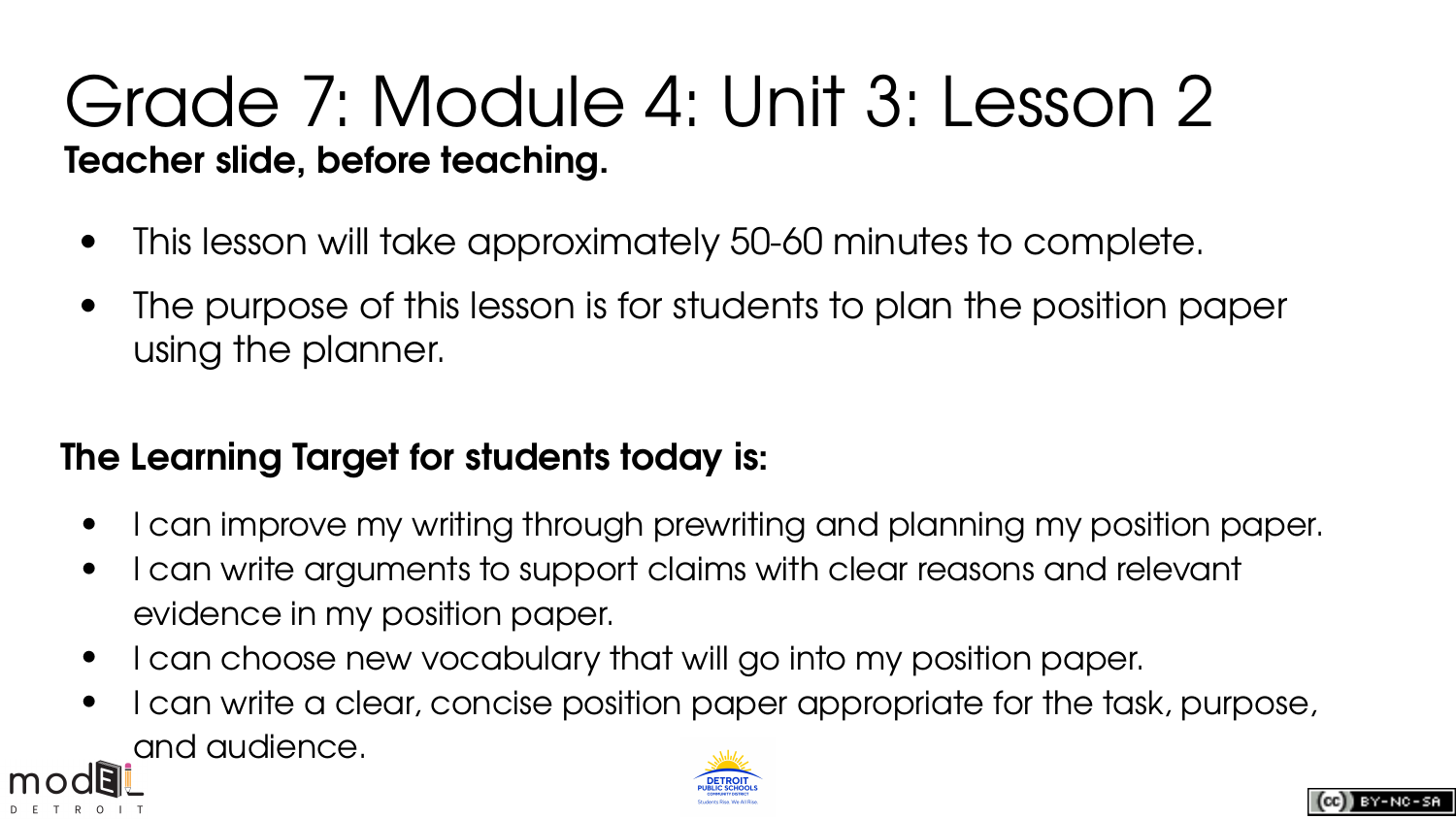

Grade 7: Module 4: Unit 3: Lesson 2
Teacher slide, before teaching.

This lesson will take approximately 50-60 minutes to complete.
The purpose of this lesson is for students to plan the position paper using the planner.

The Learning Target for students today is:
I can improve my writing through prewriting and planning my position paper.
I can write arguments to support claims with clear reasons and relevant evidence in my position paper.
I can choose new vocabulary that will go into my position paper.
I can write a clear, concise position paper appropriate for the task, purpose, and audience.